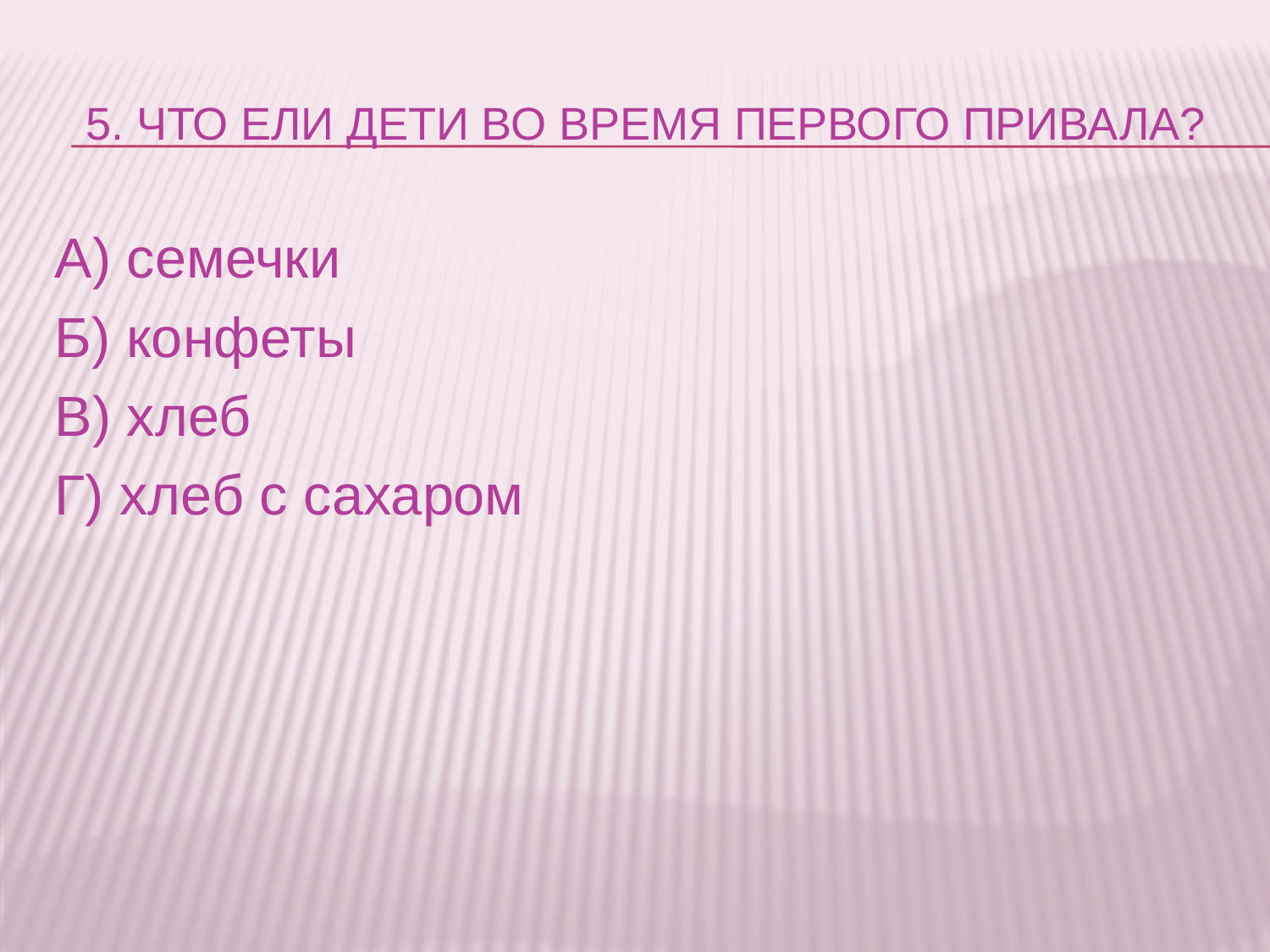

# 5. Что ели дети во время первого привала?
А) семечки
Б) конфеты
В) хлеб
Г) хлеб с сахаром